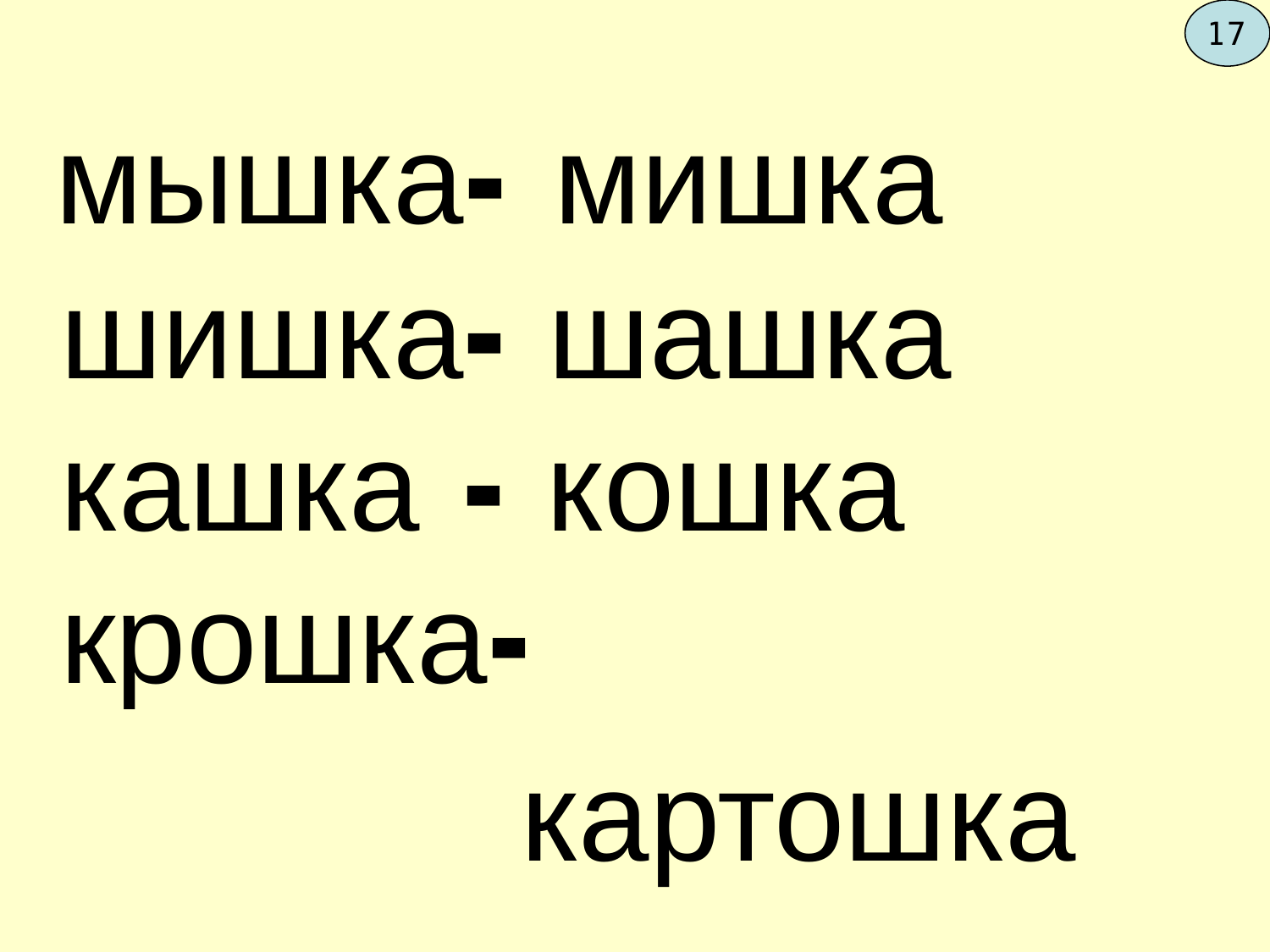

17
 мышка- мишка        шишка- шашка кашка - кошка       крошка-
            картошка